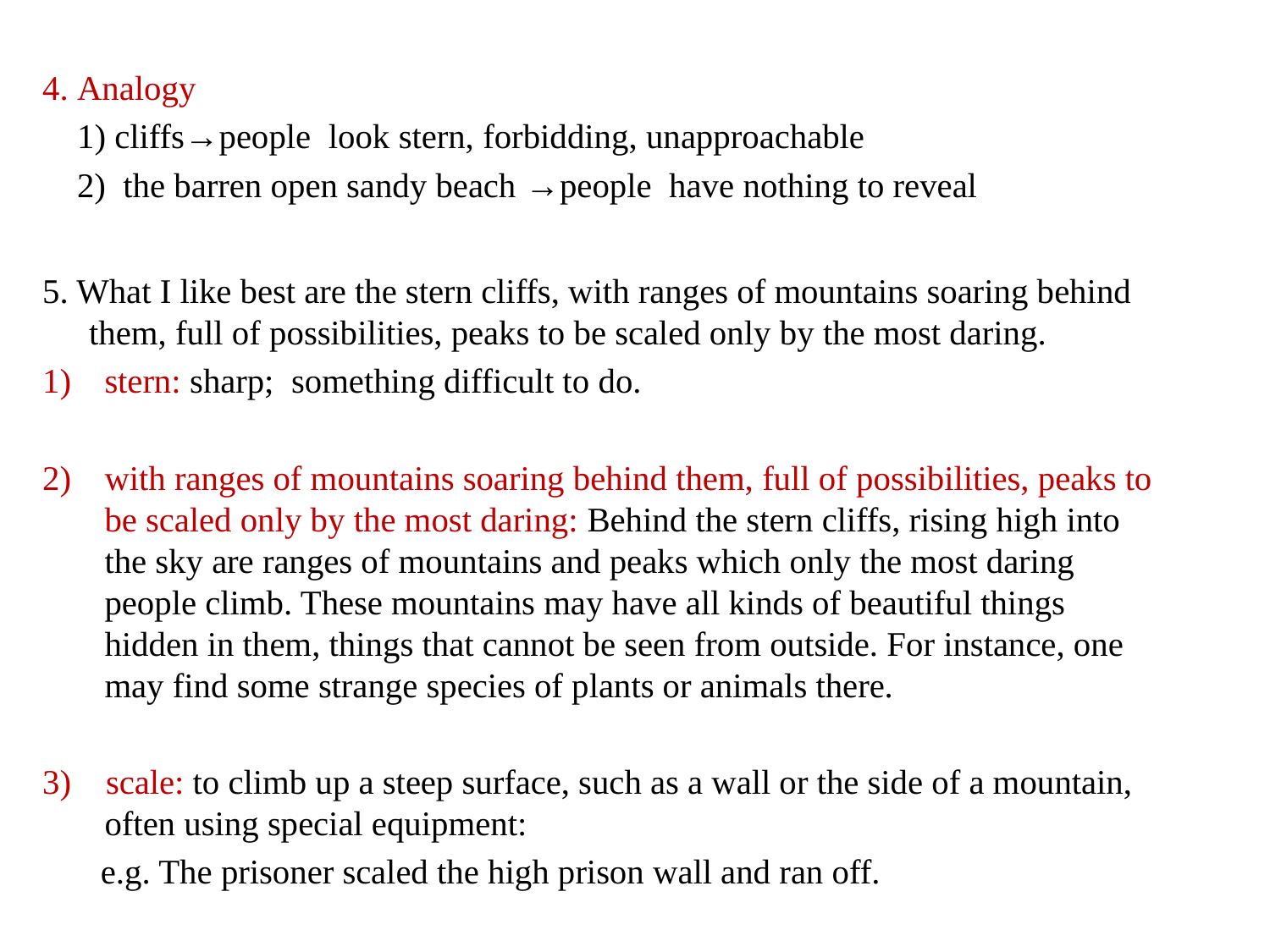

4. Analogy
    1) cliffs→people  look stern, forbidding, unapproachable
    2)  the barren open sandy beach →people  have nothing to reveal

5. What I like best are the stern cliffs, with ranges of mountains soaring behind them, full of possibilities, peaks to be scaled only by the most daring.
stern: sharp;  something difficult to do.

with ranges of mountains soaring behind them, full of possibilities, peaks to be scaled only by the most daring: Behind the stern cliffs, rising high into the sky are ranges of mountains and peaks which only the most daring people climb. These mountains may have all kinds of beautiful things hidden in them, things that cannot be seen from outside. For instance, one may find some strange species of plants or animals there.

3)    scale: to climb up a steep surface, such as a wall or the side of a mountain, often using special equipment:
     e.g. The prisoner scaled the high prison wall and ran off.